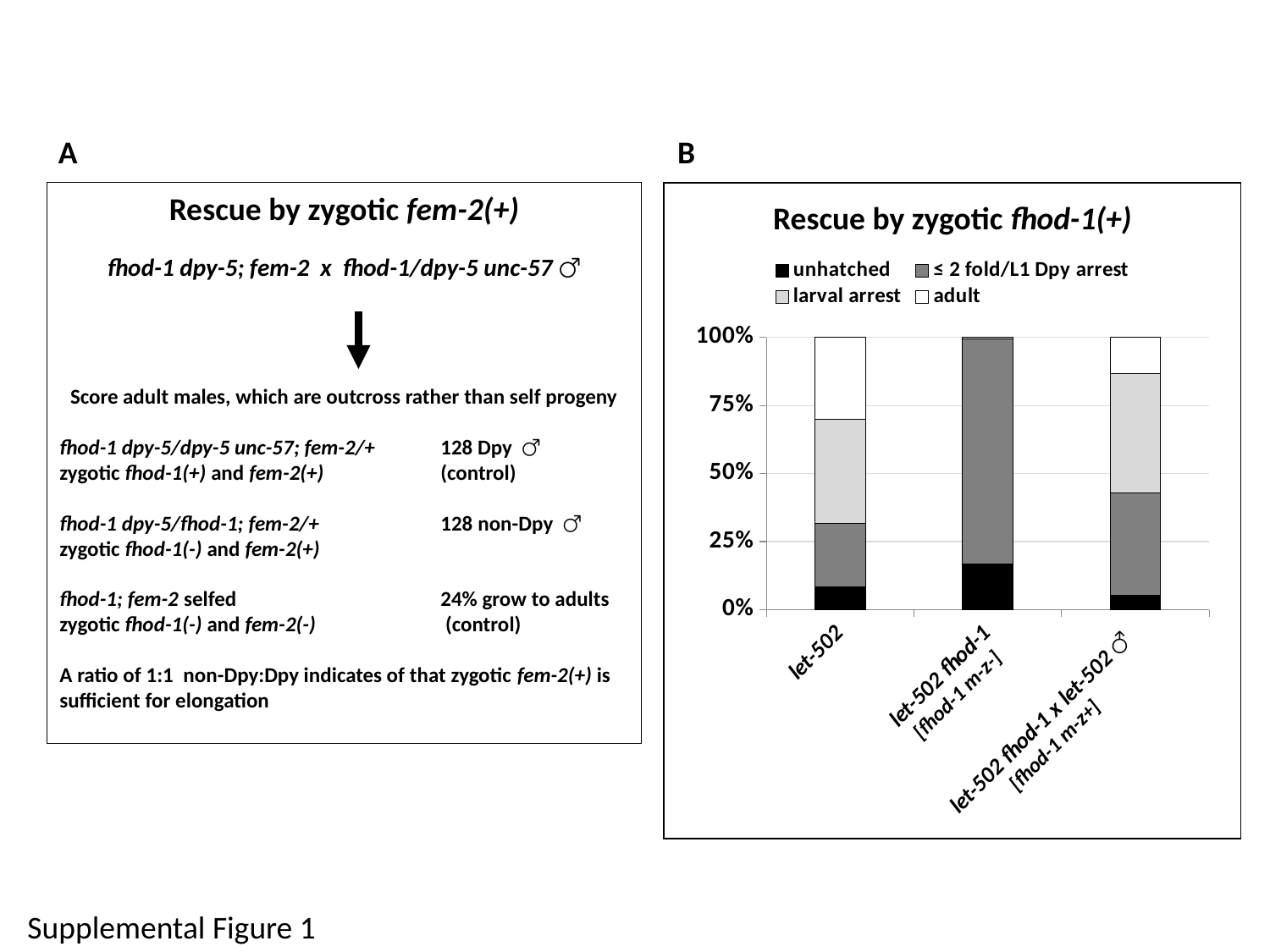

A
B
Rescue by zygotic fem-2(+)

fhod-1 dpy-5; fem-2  x  fhod-1/dpy-5 unc-57 ♂

Score adult males, which are outcross rather than self progeny

fhod-1 dpy-5/dpy-5 unc-57; fem-2/+ 	128 Dpy  ♂
zygotic fhod-1(+) and fem-2(+)	(control)

fhod-1 dpy-5/fhod-1; fem-2/+	128 non-Dpy  ♂
zygotic fhod-1(-) and fem-2(+)

fhod-1; fem-2 selfed 		24% grow to adults
zygotic fhod-1(-) and fem-2(-)	 (control)

A ratio of 1:1  non-Dpy:Dpy indicates of that zygotic fem-2(+) is sufficient for elongation

Rescue by zygotic fhod-1(+)

### Chart

| Category | unhatched | ≤ 2 fold/L1 Dpy arrest | larval arrest | adult |
|---|---|---|---|---|
| let-502 | 0.08447937131630648 | 0.2337917485265226 | 0.3791748526522593 | 0.3025540275049116 |
| let-502 fhod-1 | 0.16745283018867924 | 0.8254716981132075 | 0.007075471698113208 | 0.0 |
| let-502 fhod-1 x let-502 ♂   | 0.052121212121212124 | 0.37696969696969695 | 0.43636363636363634 | 0.13454545454545455 |
[fhod-1 m-z-]
[fhod-1 m-z+]
Supplemental Figure 1